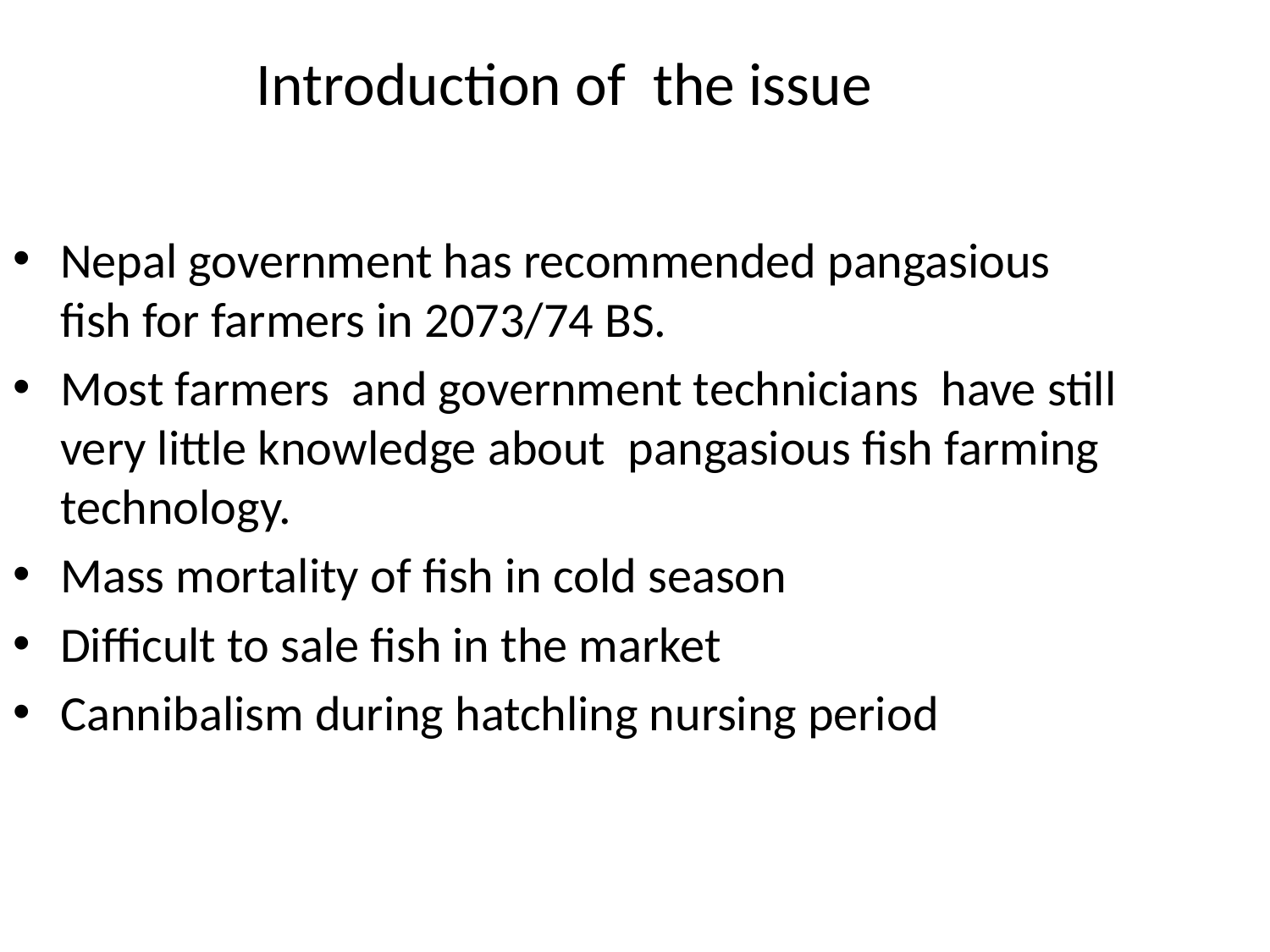

Introduction of  the issue
Nepal government has recommended pangasious fish for farmers in 2073/74 BS.
Most farmers  and government technicians  have still  very little knowledge about  pangasious fish farming technology.
Mass mortality of fish in cold season
Difficult to sale fish in the market
Cannibalism during hatchling nursing period